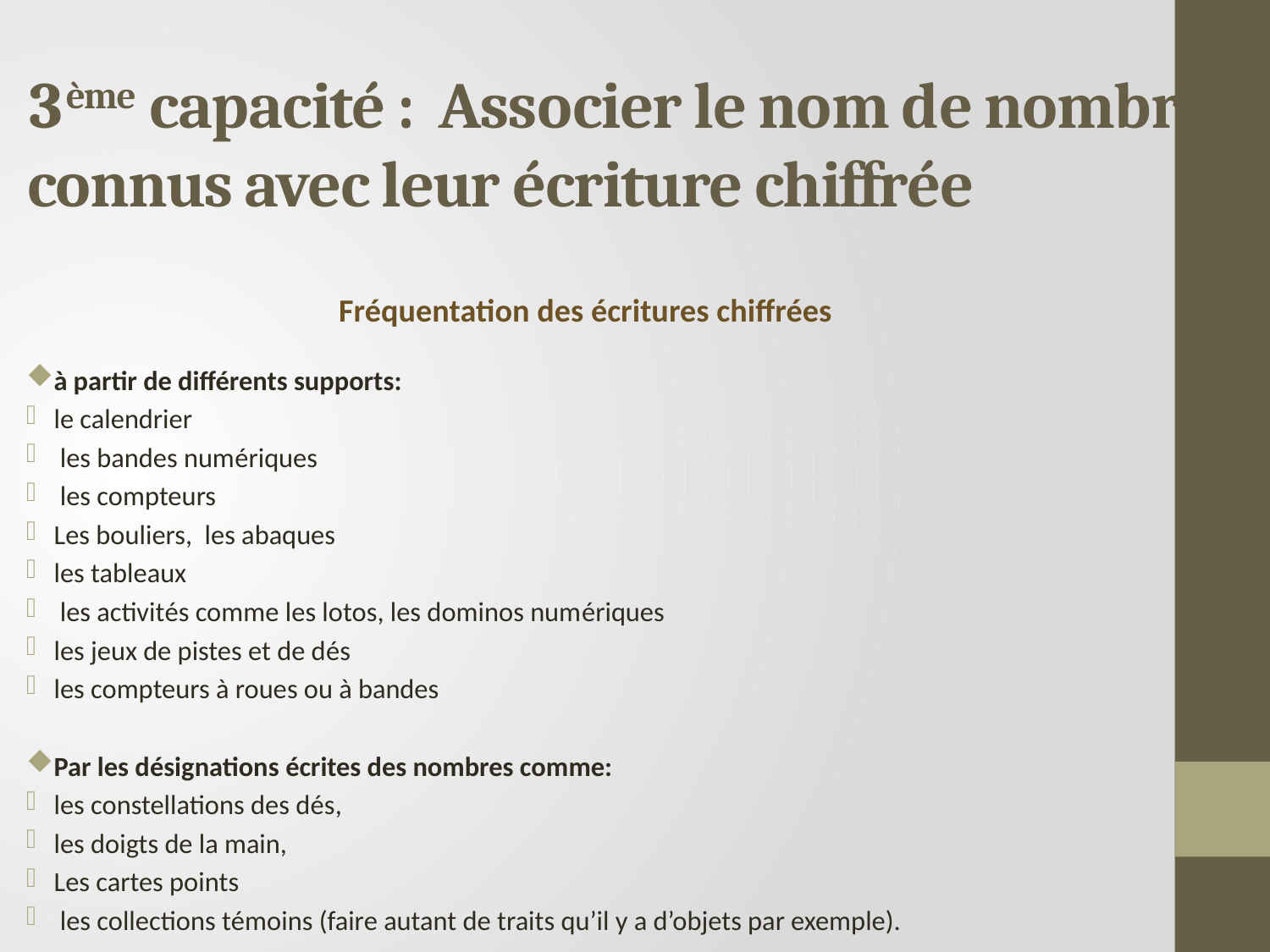

# 3ème capacité :  Associer le nom de nombres connus avec leur écriture chiffrée

Fréquentation des écritures chiffrées

à partir de différents supports:
le calendrier
 les bandes numériques
 les compteurs
Les bouliers,  les abaques
les tableaux
 les activités comme les lotos, les dominos numériques
les jeux de pistes et de dés
les compteurs à roues ou à bandes

Par les désignations écrites des nombres comme:
les constellations des dés,
les doigts de la main,
Les cartes points
 les collections témoins (faire autant de traits qu’il y a d’objets par exemple).